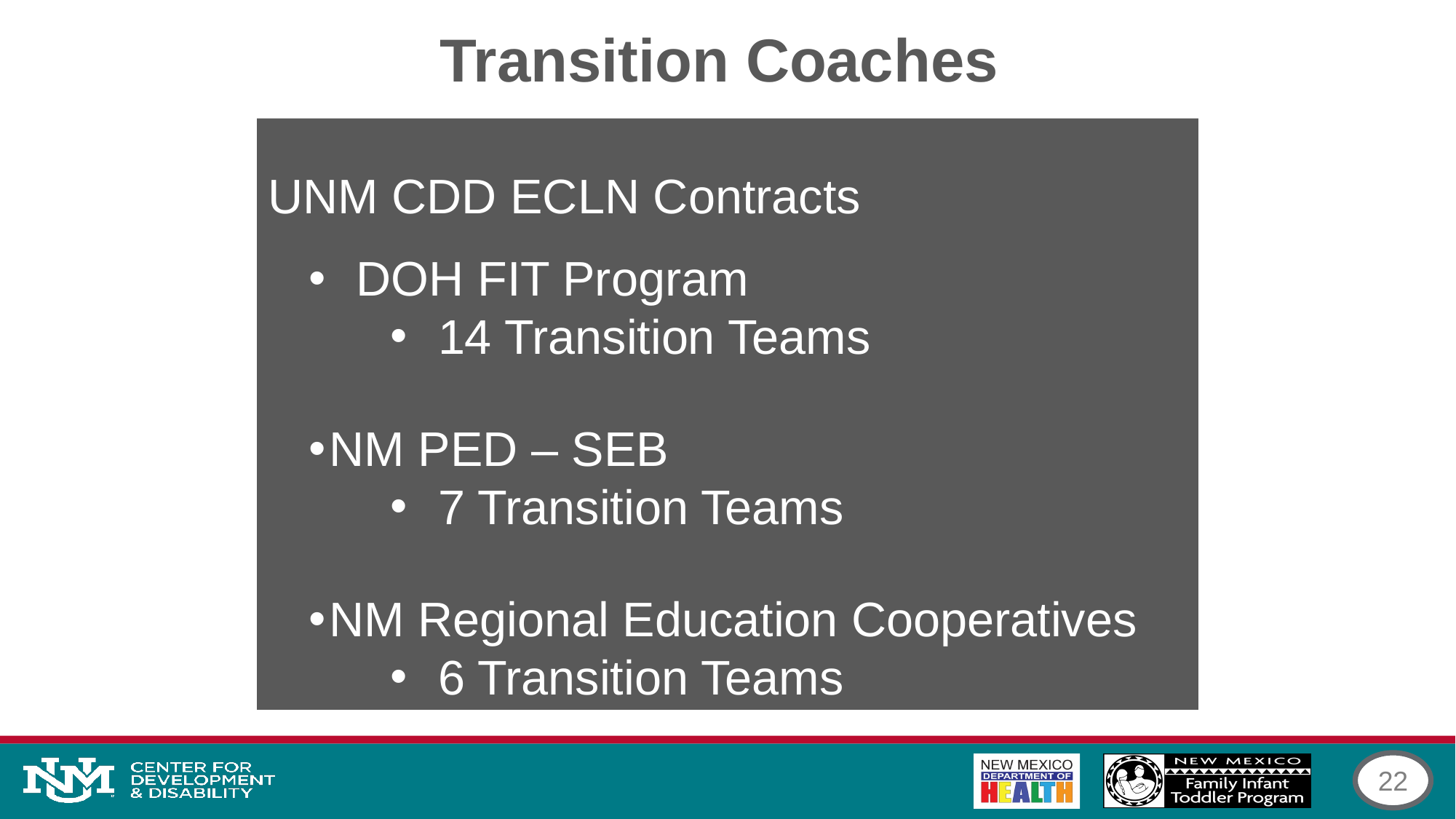

# Transition Coaches

UNM CDD ECLN Contracts

  DOH FIT Program
  14 Transition Teams

NM PED – SEB
  7 Transition Teams

NM Regional Education Cooperatives
  6 Transition Teams

22